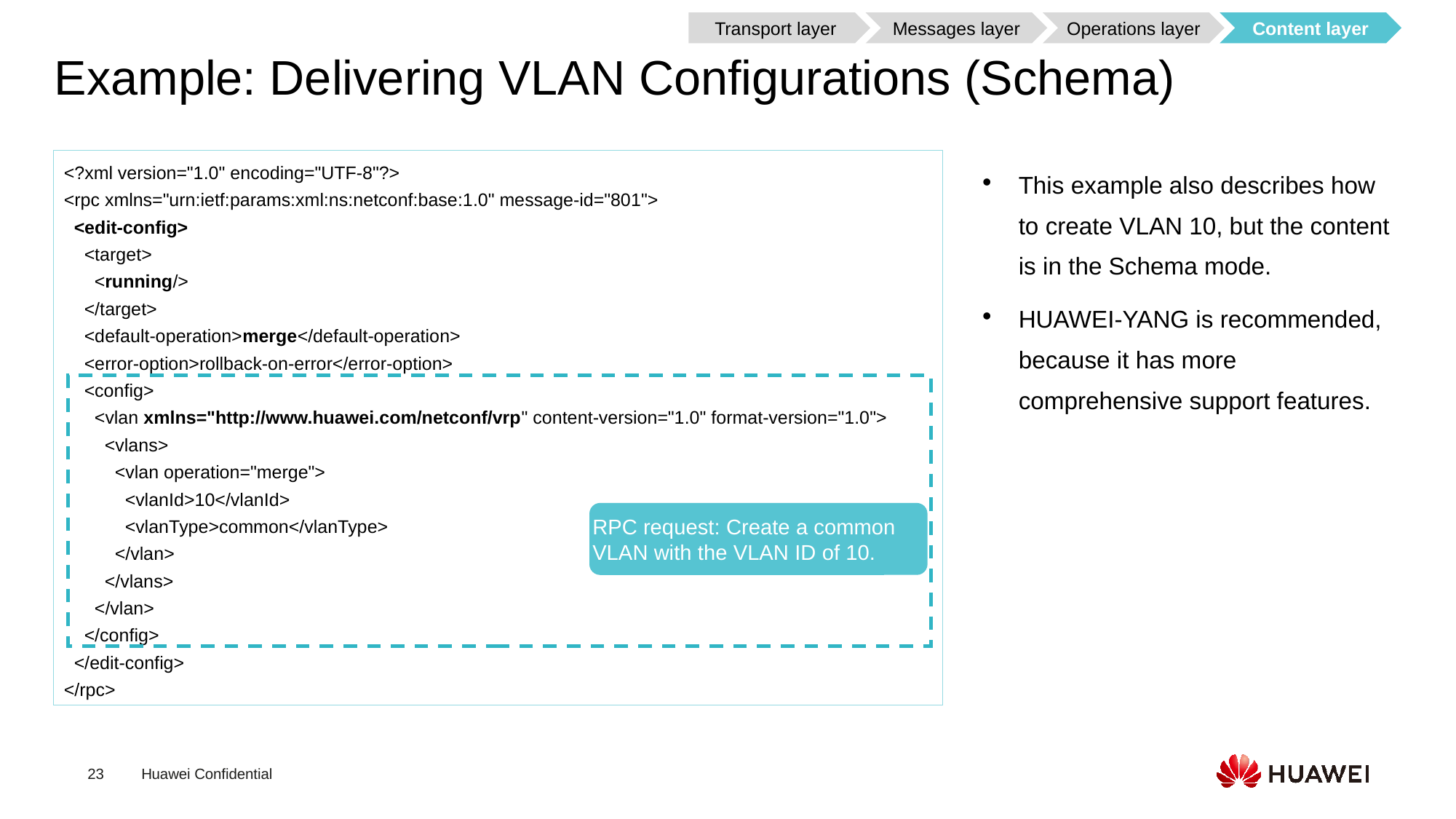

Transport layer
Messages layer
Operations layer
Content layer
# Example: Delivering VLAN Configurations (Schema)
<?xml version="1.0" encoding="UTF-8"?>
<rpc xmlns="urn:ietf:params:xml:ns:netconf:base:1.0" message-id="801">
  <edit-config>
    <target>
      <running/>
    </target>
    <default-operation>merge</default-operation>
    <error-option>rollback-on-error</error-option>
    <config>
      <vlan xmlns="http://www.huawei.com/netconf/vrp" content-version="1.0" format-version="1.0">
        <vlans>
          <vlan operation="merge">
            <vlanId>10</vlanId>
            <vlanType>common</vlanType>
          </vlan>
        </vlans>
      </vlan>
    </config>
  </edit-config>
</rpc>
This example also describes how to create VLAN 10, but the content is in the Schema mode.
HUAWEI-YANG is recommended, because it has more comprehensive support features.

RPC request: Create a common VLAN with the VLAN ID of 10.